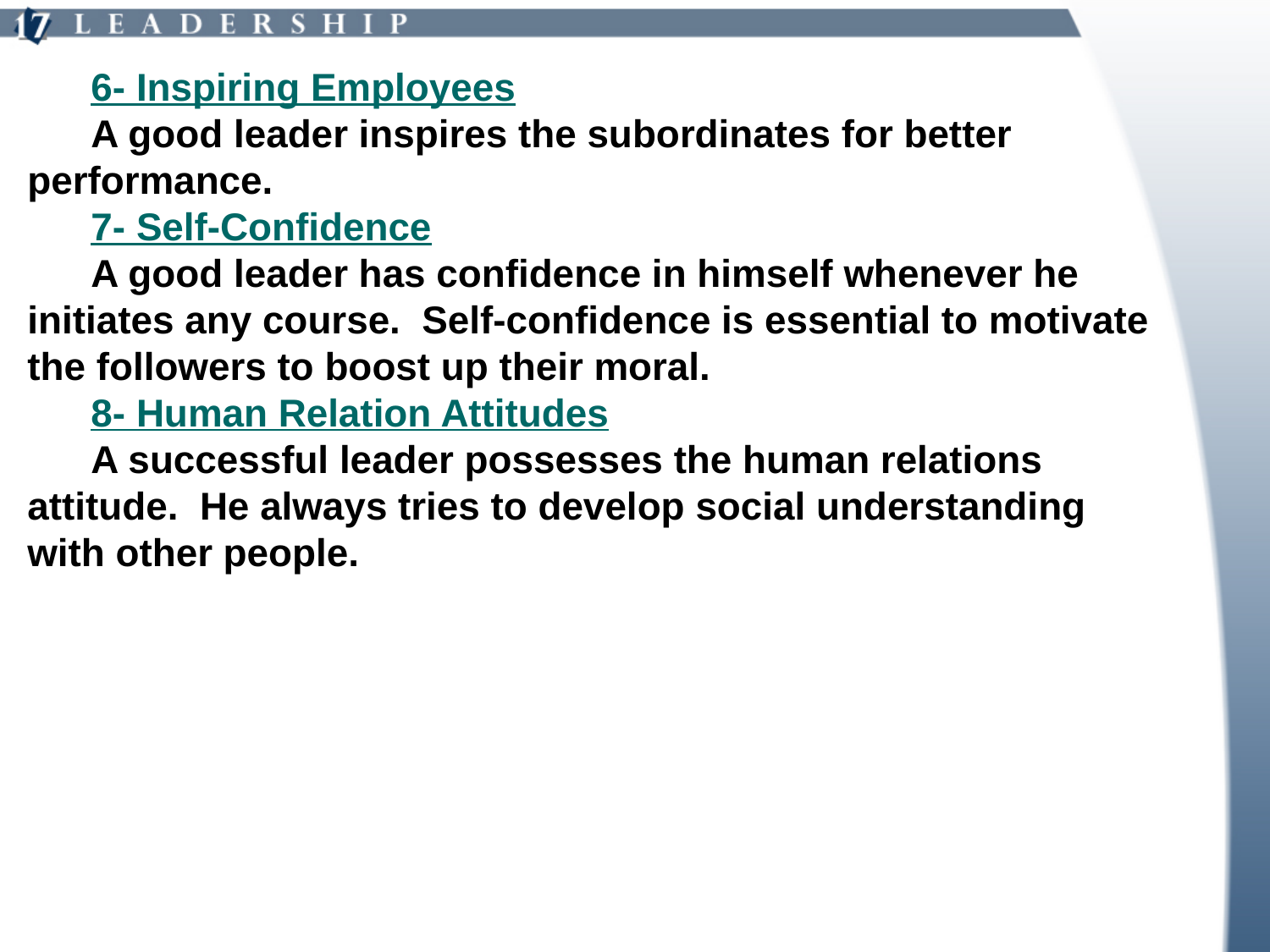

6- Inspiring Employees
A good leader inspires the subordinates for better performance.
7- Self-Confidence
A good leader has confidence in himself whenever he initiates any course.  Self-confidence is essential to motivate the followers to boost up their moral.
8- Human Relation Attitudes
A successful leader possesses the human relations attitude.  He always tries to develop social understanding with other people.